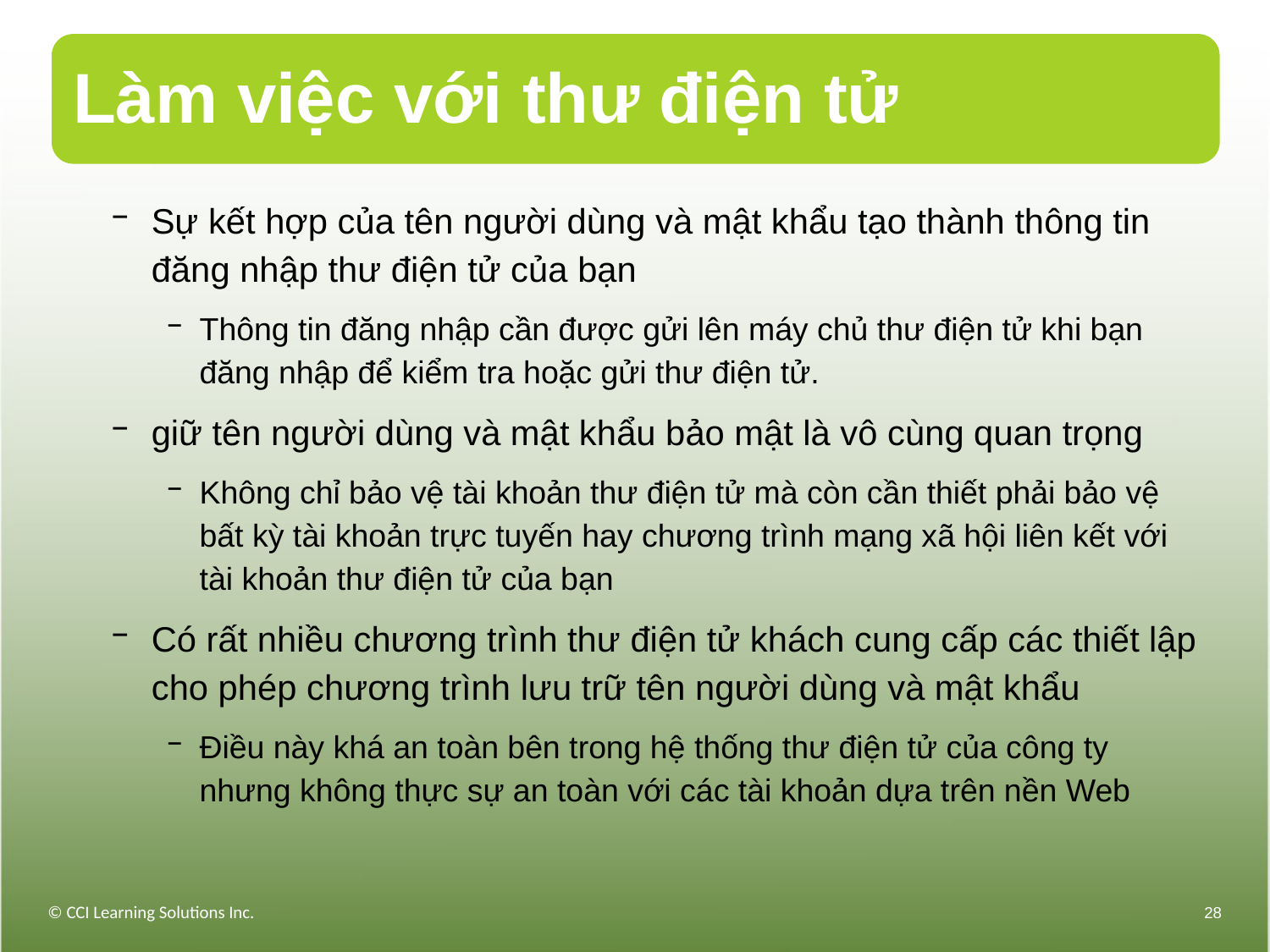

# Làm việc với thư điện tử
Sự kết hợp của tên người dùng và mật khẩu tạo thành thông tin đăng nhập thư điện tử của bạn
Thông tin đăng nhập cần được gửi lên máy chủ thư điện tử khi bạn đăng nhập để kiểm tra hoặc gửi thư điện tử.
giữ tên người dùng và mật khẩu bảo mật là vô cùng quan trọng
Không chỉ bảo vệ tài khoản thư điện tử mà còn cần thiết phải bảo vệ bất kỳ tài khoản trực tuyến hay chương trình mạng xã hội liên kết với tài khoản thư điện tử của bạn
Có rất nhiều chương trình thư điện tử khách cung cấp các thiết lập cho phép chương trình lưu trữ tên người dùng và mật khẩu
Điều này khá an toàn bên trong hệ thống thư điện tử của công ty nhưng không thực sự an toàn với các tài khoản dựa trên nền Web
© CCI Learning Solutions Inc.
28